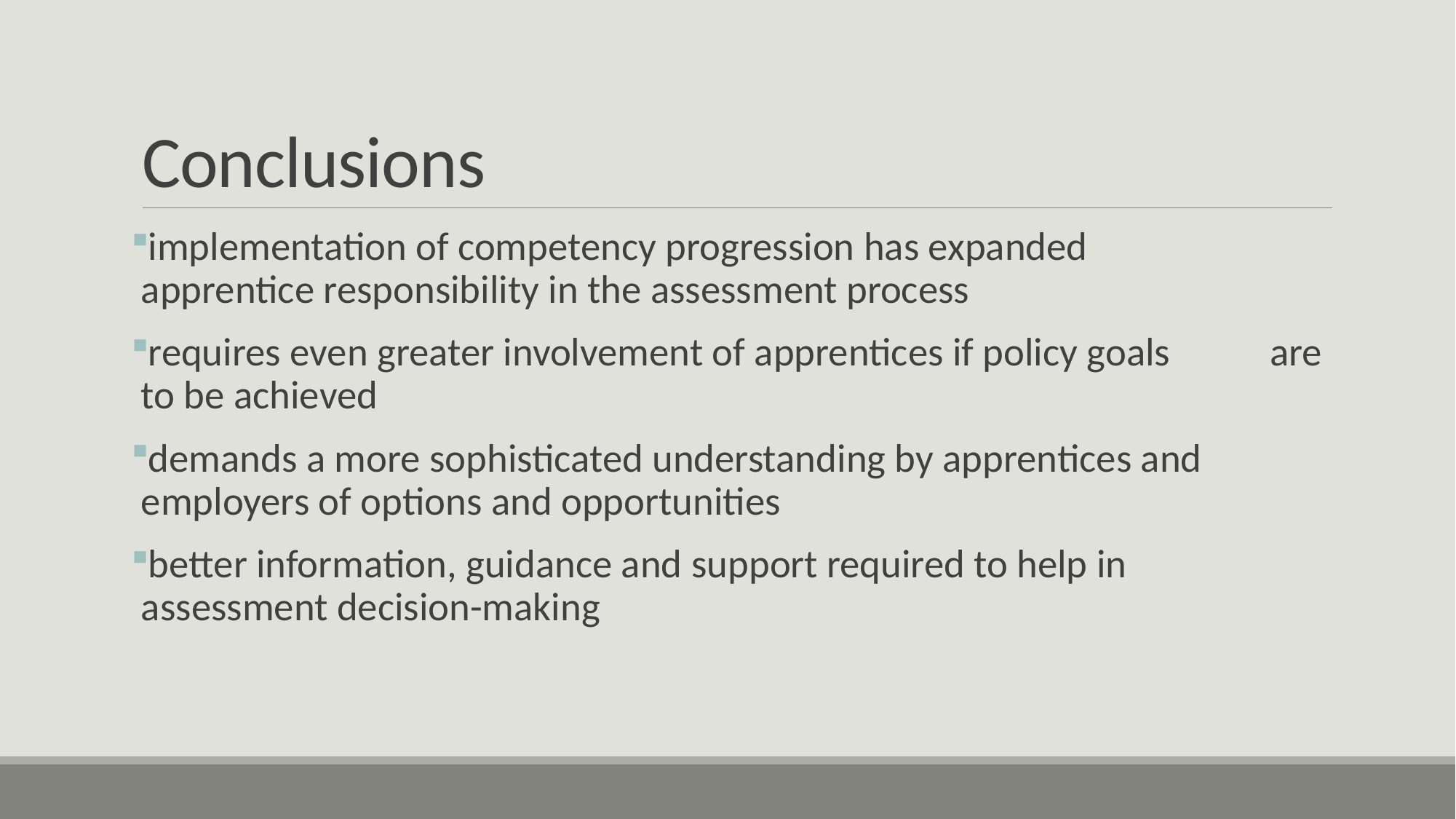

# Conclusions
implementation of competency progression has expanded 	apprentice responsibility in the assessment process
requires even greater involvement of apprentices if policy goals 	are to be achieved
demands a more sophisticated understanding by apprentices and 	employers of options and opportunities
better information, guidance and support required to help in 	assessment decision-making